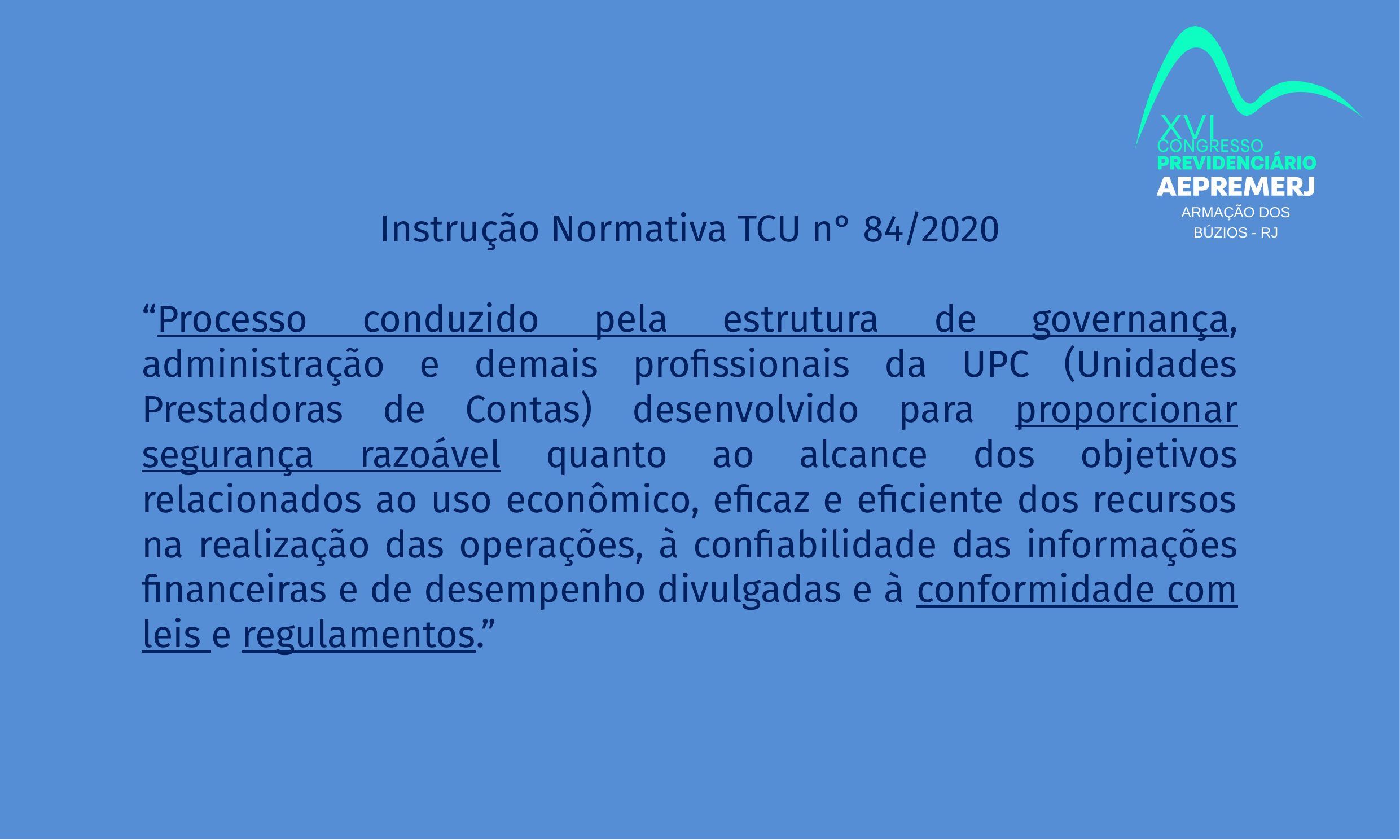

XVI

ARMAÇÃO DOS BÚZIOS - RJ
Instrução Normativa TCU n° 84/2020

“Processo conduzido pela estrutura de governança, administração e demais profissionais da UPC (Unidades Prestadoras de Contas) desenvolvido para proporcionar segurança razoável quanto ao alcance dos objetivos relacionados ao uso econômico, eficaz e eficiente dos recursos na realização das operações, à confiabilidade das informações financeiras e de desempenho divulgadas e à conformidade com leis e regulamentos.”